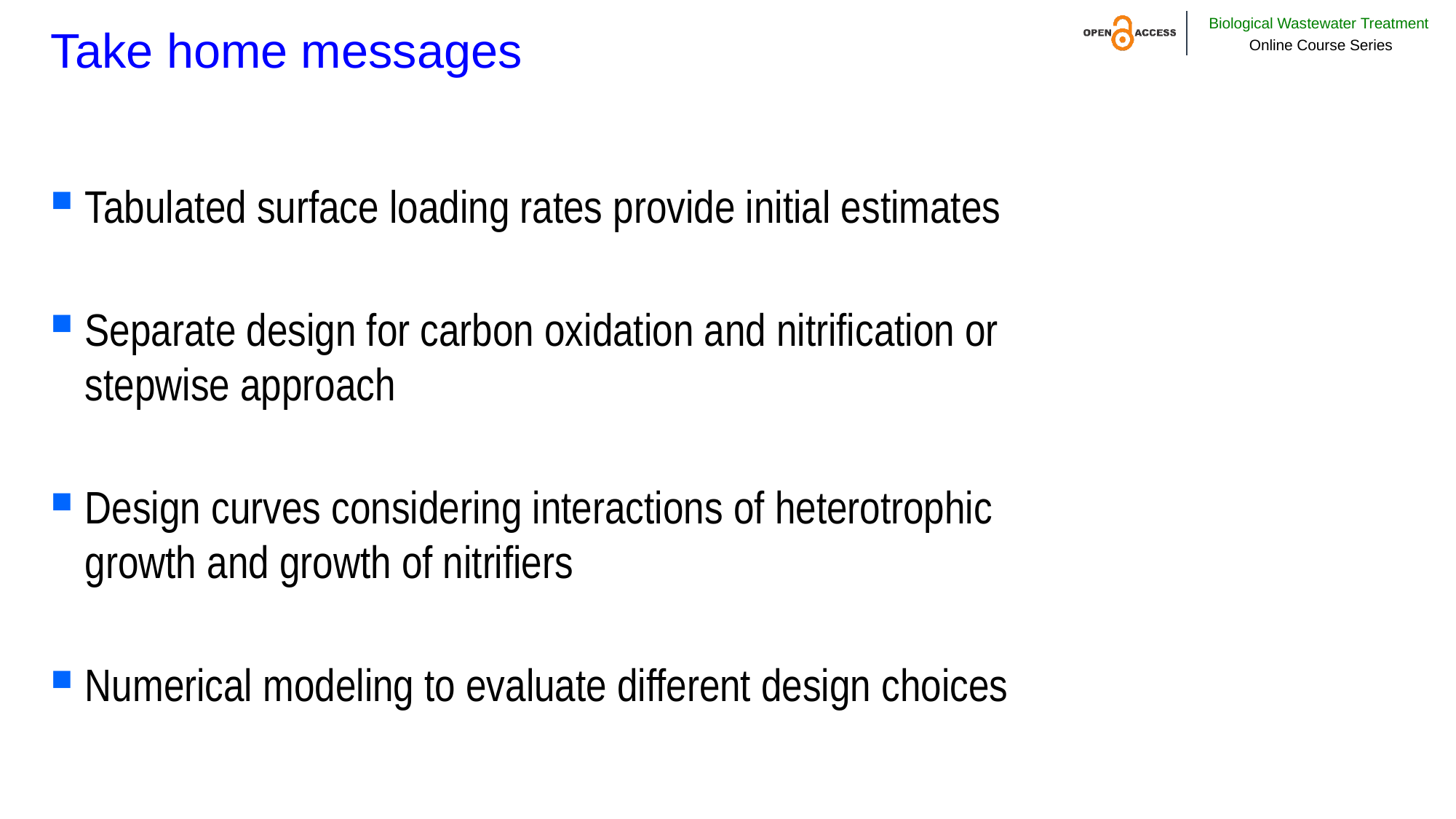

# Take home messages

Tabulated surface loading rates provide initial estimates

Separate design for carbon oxidation and nitrification or stepwise approach

Design curves considering interactions of heterotrophic growth and growth of nitrifiers

Numerical modeling to evaluate different design choices